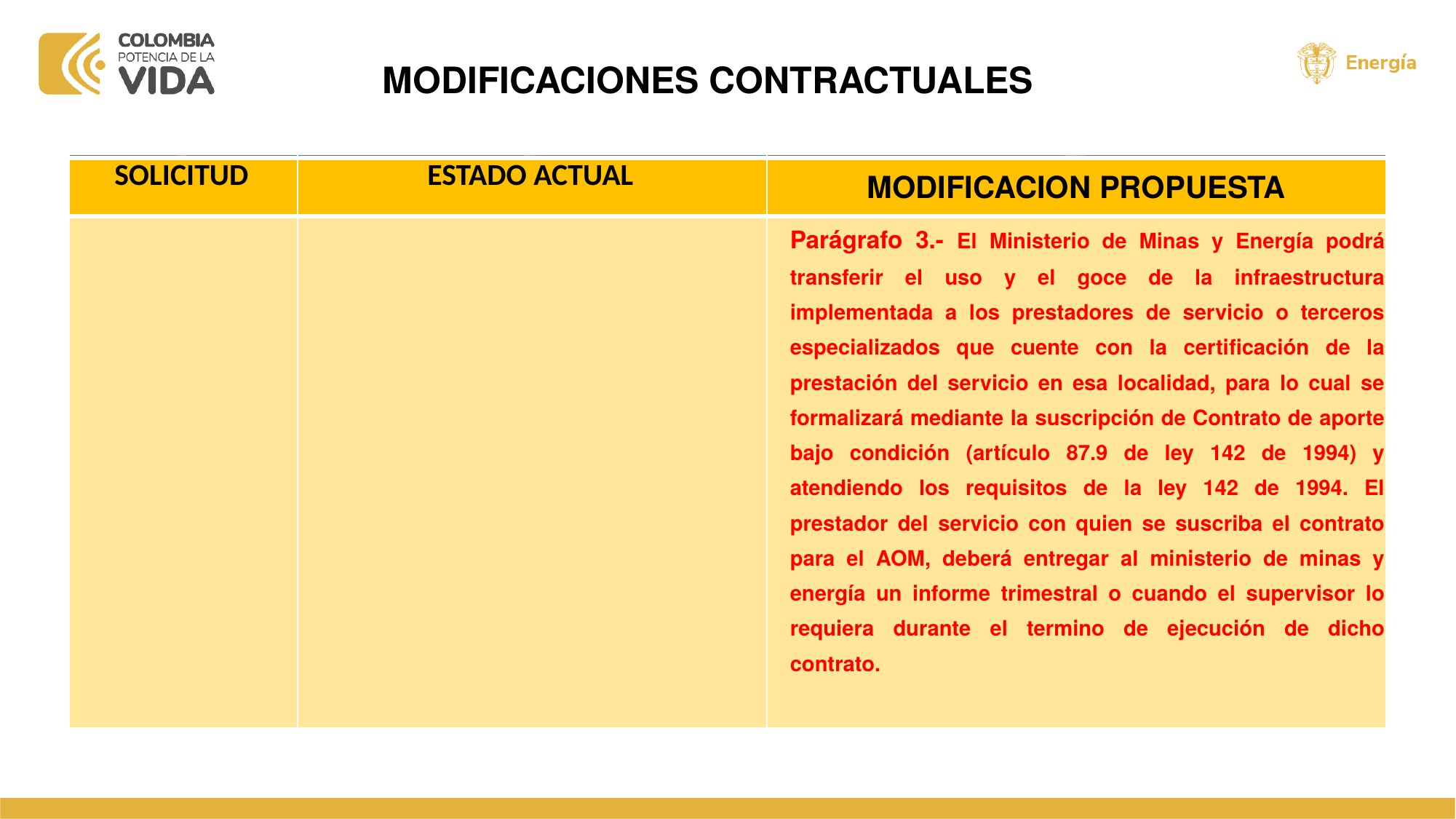

# MODIFICACIONES CONTRACTUALES
| SOLICITUDES | ESTADO ACTUAL | MODIFICACIÓN PROPUESTA |
| --- | --- | --- |
| SOLICITUD | ESTADO ACTUAL | MODIFICACION PROPUESTA |
|  |  | Parágrafo 3.- El Ministerio de Minas y Energía podrá transferir el uso y el goce de la infraestructura implementada a los prestadores de servicio o terceros especializados que cuente con la certificación de la prestación del servicio en esa localidad, para lo cual se formalizará mediante la suscripción de Contrato de aporte bajo condición (artículo 87.9 de ley 142 de 1994) y atendiendo los requisitos de la ley 142 de 1994. El prestador del servicio con quien se suscriba el contrato para el AOM, deberá entregar al ministerio de minas y energía un informe trimestral o cuando el supervisor lo requiera durante el termino de ejecución de dicho contrato. |